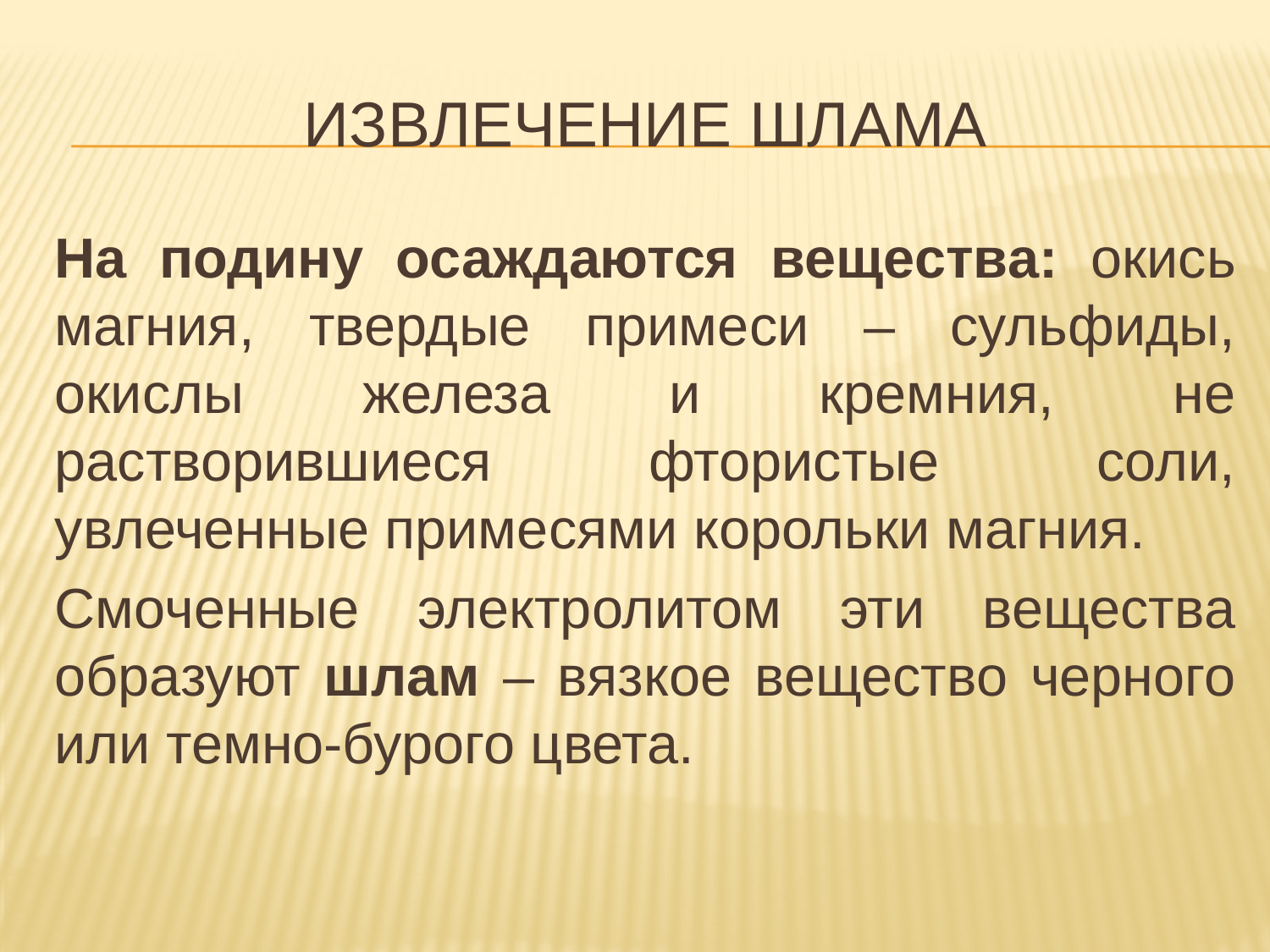

# ИЗВЛЕЧЕНИЕ ШЛАМА
На подину осаждаются вещества: окись магния, твердые примеси – сульфиды, окислы железа и кремния, не растворившиеся фтористые соли, увлеченные примесями корольки магния.
Смоченные электролитом эти вещества образуют шлам – вязкое вещество черного или темно-бурого цвета.